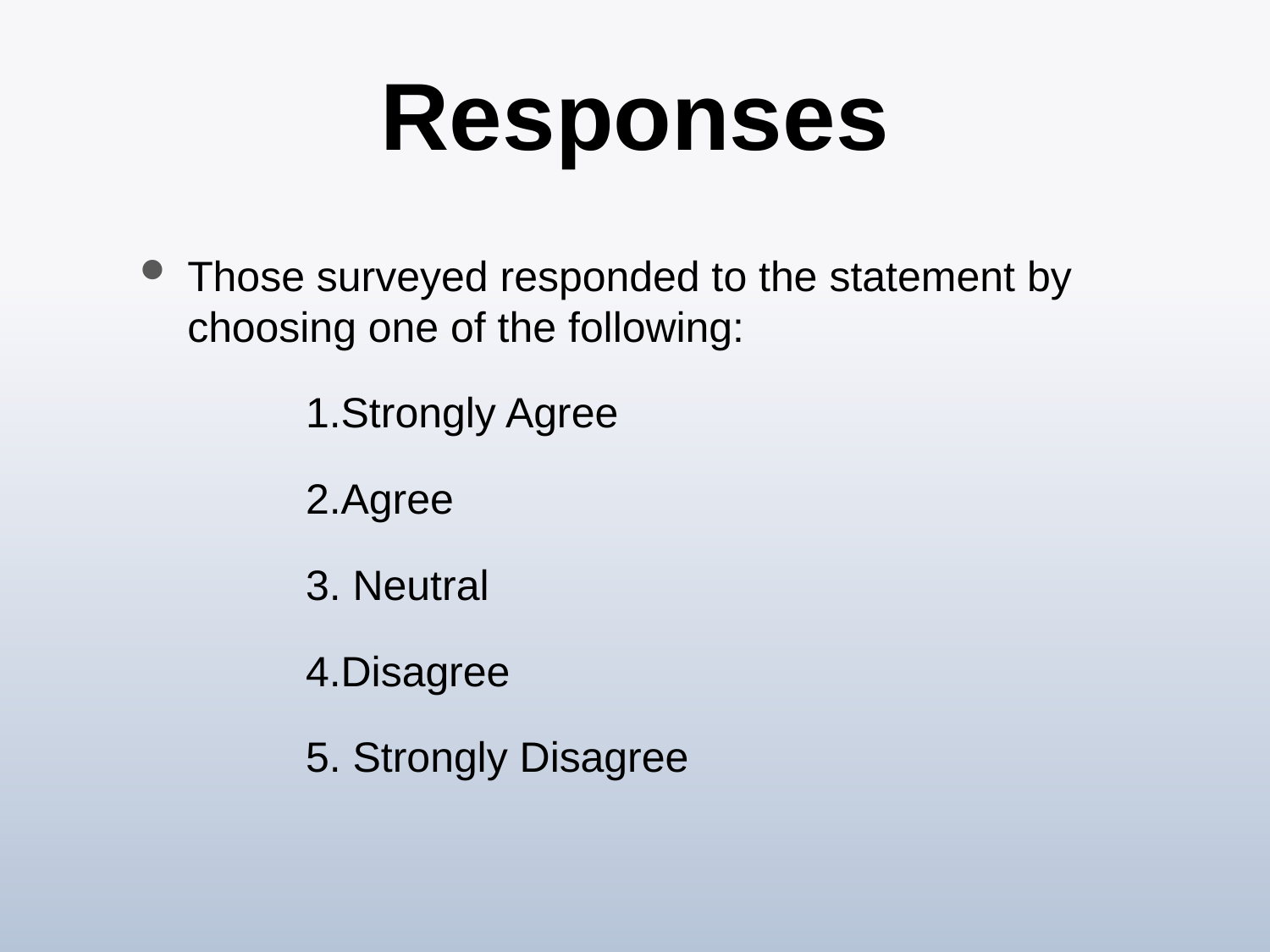

# Responses
Those surveyed responded to the statement by choosing one of the following:
              1.Strongly Agree
              2.Agree
              3. Neutral
              4.Disagree
              5. Strongly Disagree